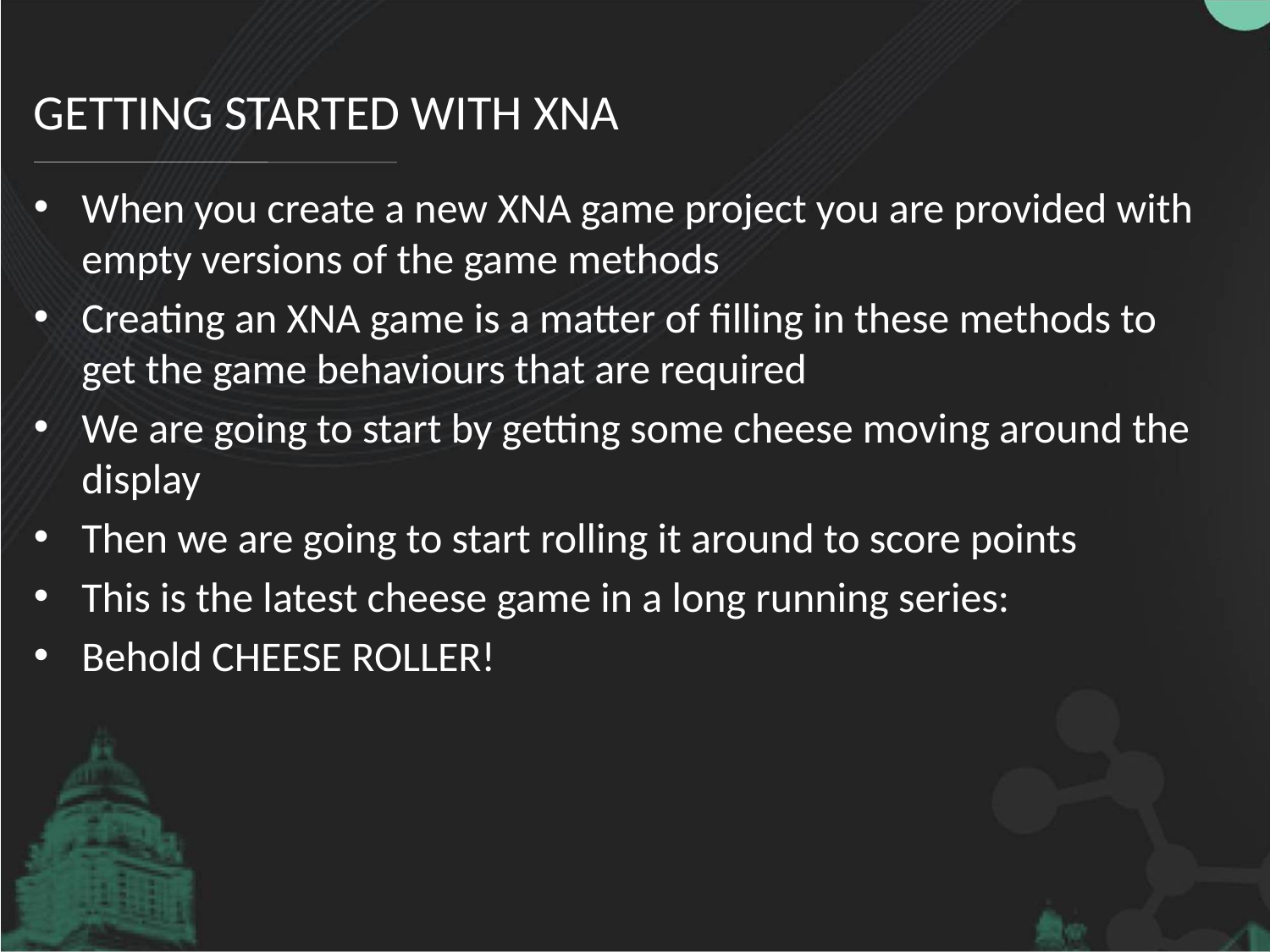

# Getting Started with XNA
When you create a new XNA game project you are provided with empty versions of the game methods
Creating an XNA game is a matter of filling in these methods to get the game behaviours that are required
We are going to start by getting some cheese moving around the display
Then we are going to start rolling it around to score points
This is the latest cheese game in a long running series:
Behold CHEESE ROLLER!